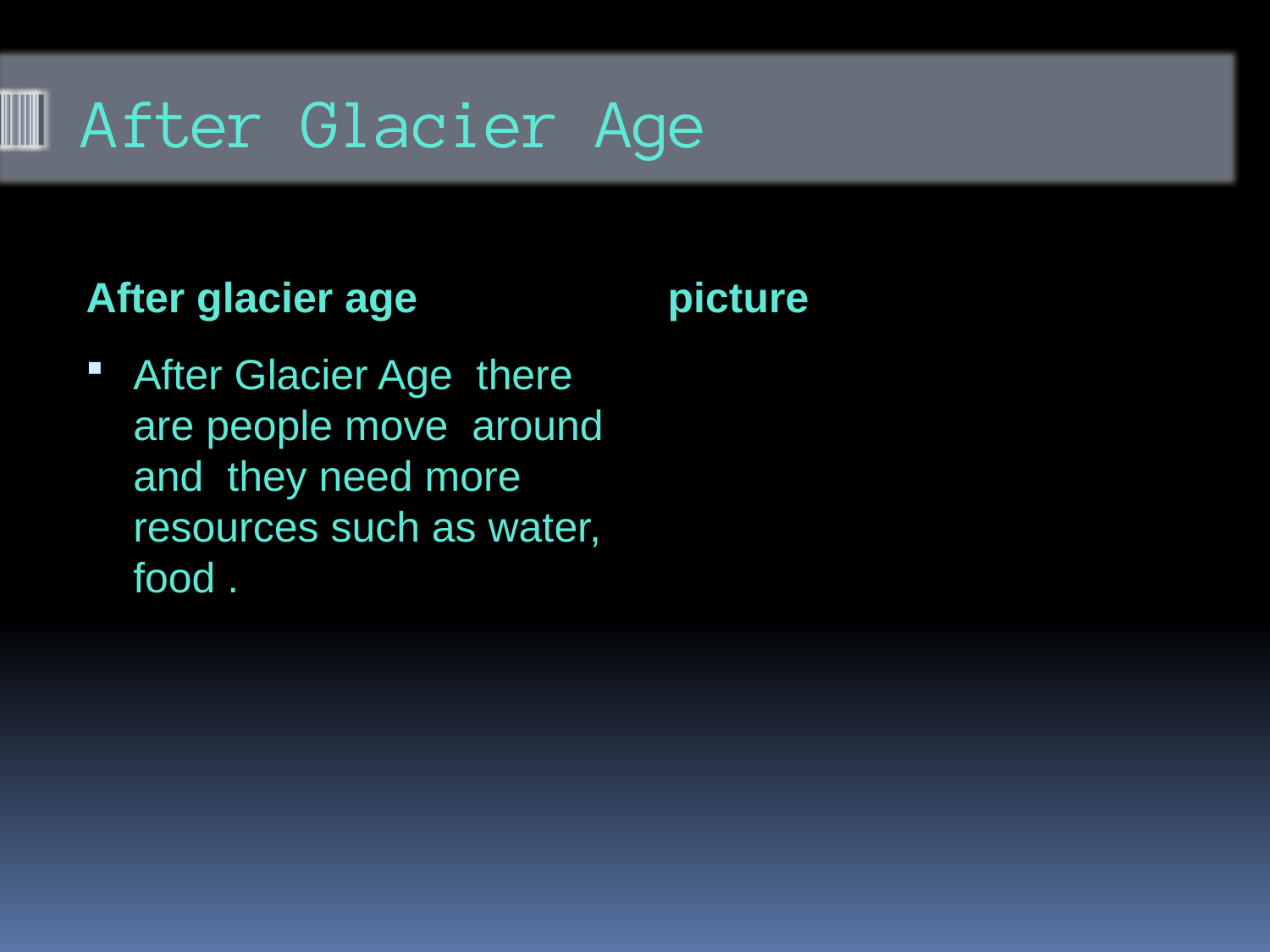

# After Glacier Age
After glacier age
picture
After Glacier Age  there are people move  around and  they need more resources such as water, food .